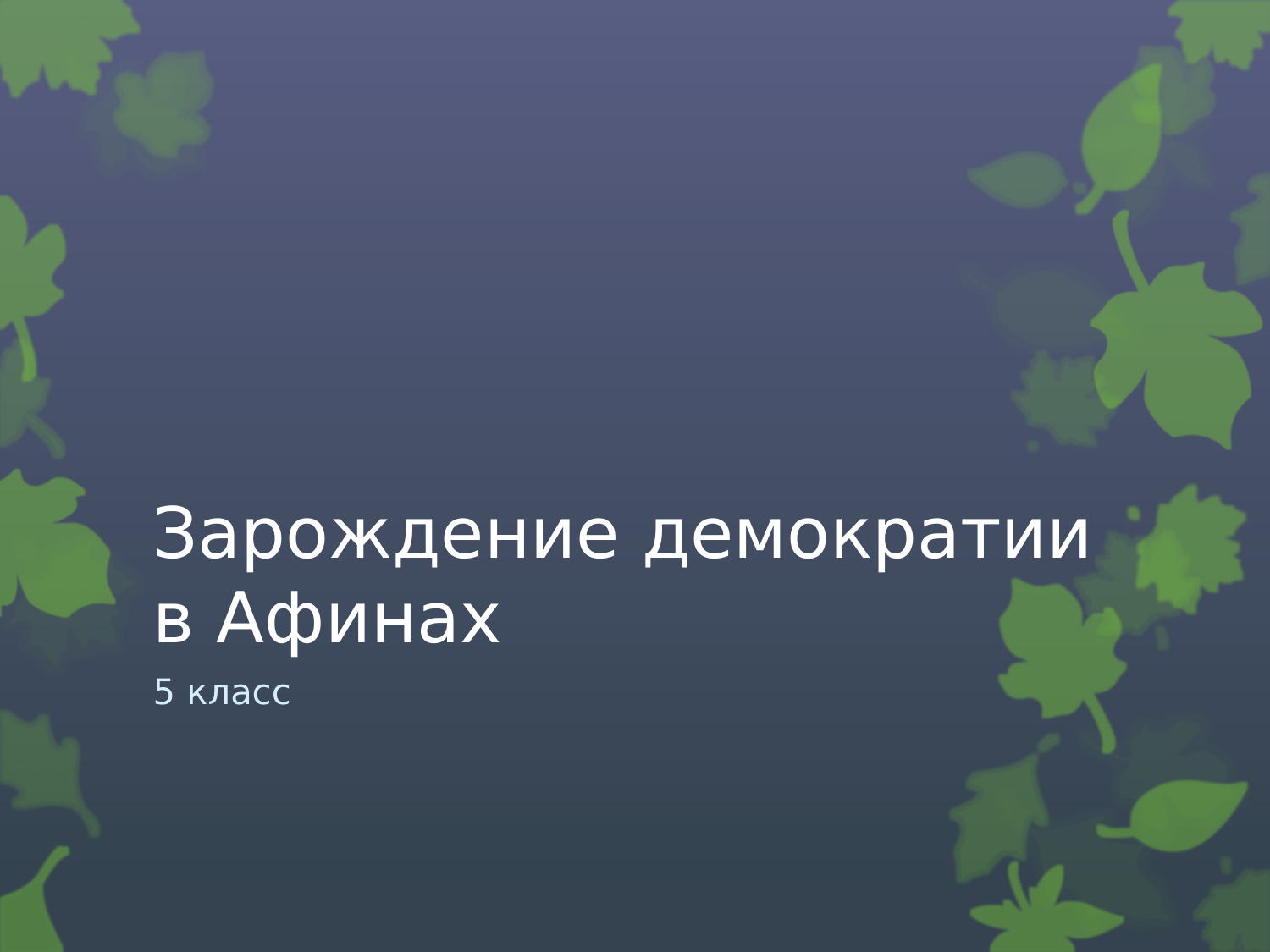

# Зарождение демократии в Афинах
5 класс